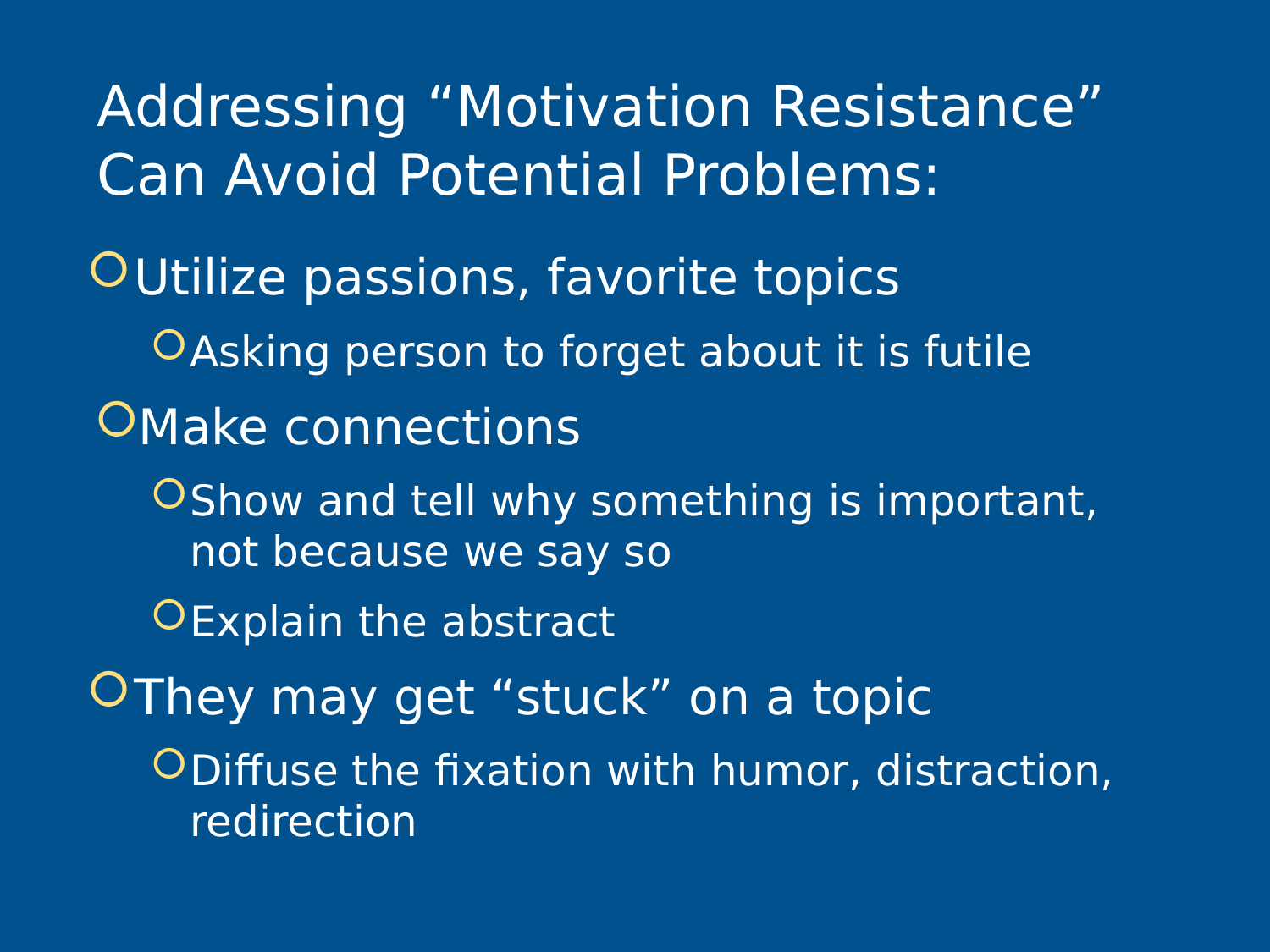

# Addressing “Motivation Resistance” Can Avoid Potential Problems:
Utilize passions, favorite topics
Asking person to forget about it is futile
Make connections
Show and tell why something is important, not because we say so
Explain the abstract
They may get “stuck” on a topic
Diffuse the fixation with humor, distraction, redirection